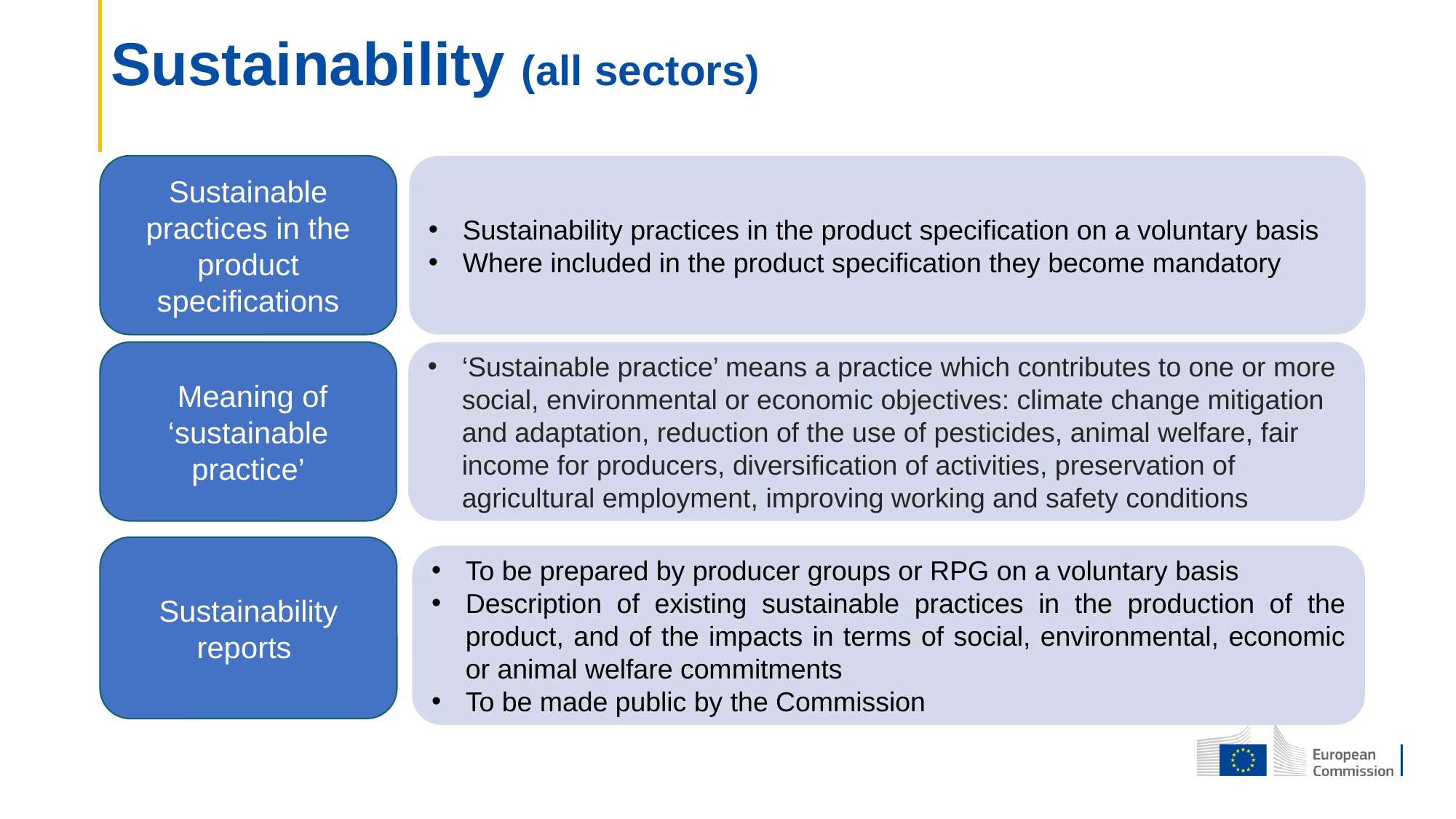

Sustainability (all sectors)
Sustainable practices in the product specifications

Sustainability practices in the product specification on a voluntary basis
Where included in the product specification they become mandatory

 Meaning of ‘sustainable practice’
‘Sustainable practice’ means a practice which contributes to one or more social, environmental or economic objectives: climate change mitigation and adaptation, reduction of the use of pesticides, animal welfare, fair income for producers, diversification of activities, preservation of agricultural employment, improving working and safety conditions
Sustainability reports

To be prepared by producer groups or RPG on a voluntary basis
Description of existing sustainable practices in the production of the product, and of the impacts in terms of social, environmental, economic or animal welfare commitments
To be made public by the Commission